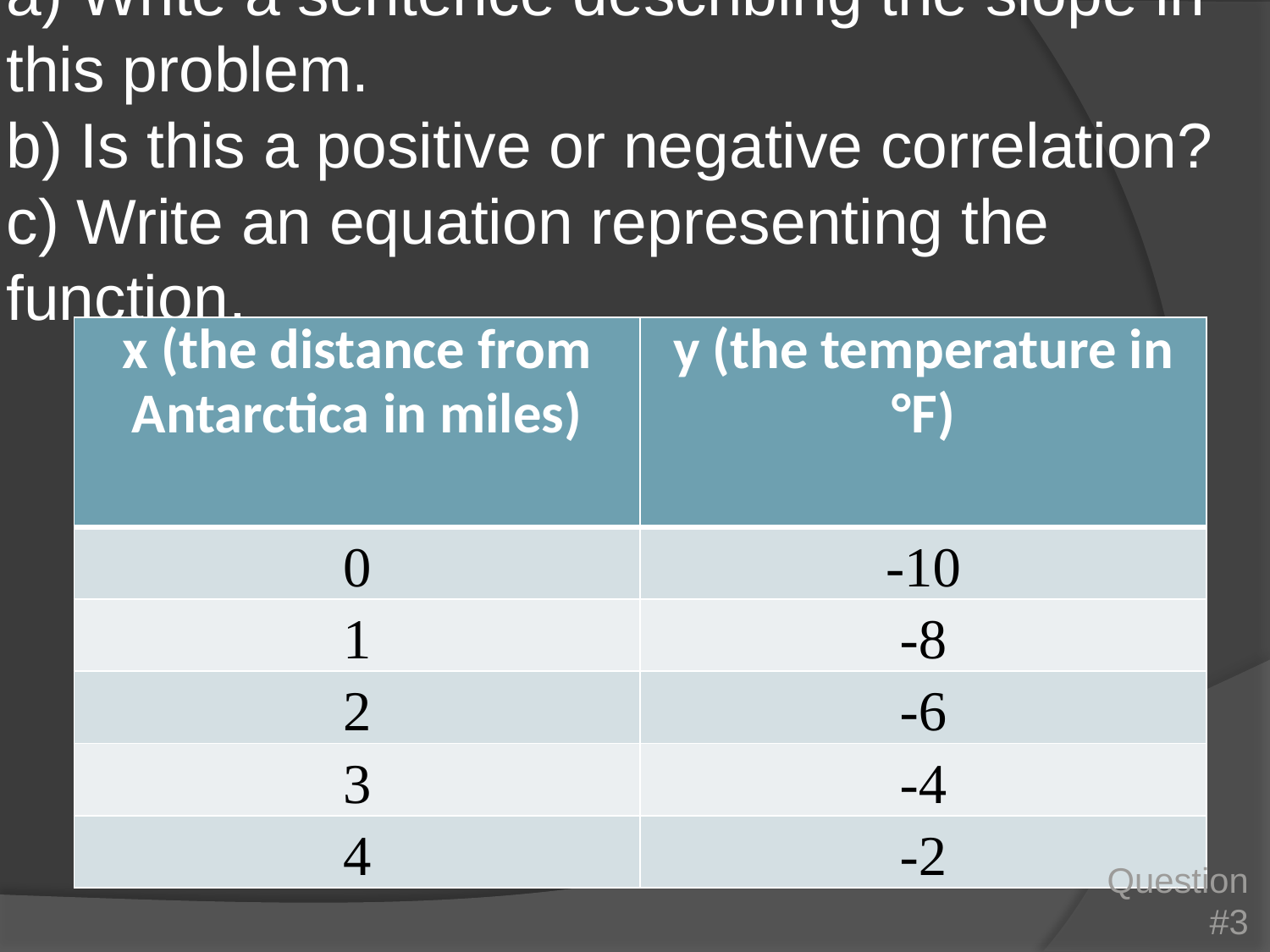

# a) Write a sentence describing the slope in this problem. b) Is this a positive or negative correlation? c) Write an equation representing the function.
| x (the distance from Antarctica in miles) | y (the temperature in °F) |
| --- | --- |
| 0 | -10 |
| 1 | -8 |
| 2 | -6 |
| 3 | -4 |
| 4 | -2 |
Question #3